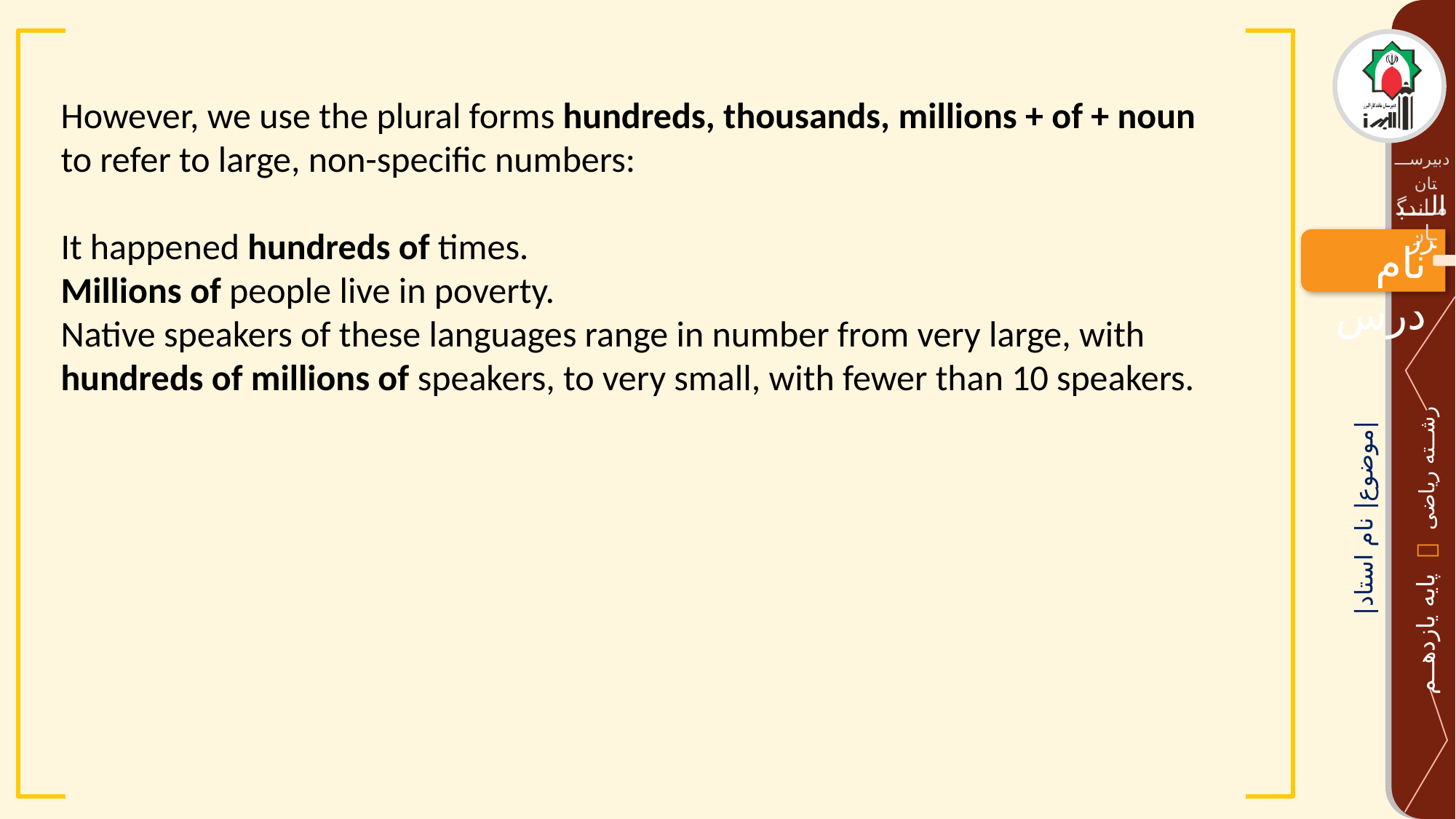

However, we use the plural forms hundreds, thousands, millions + of + noun to refer to large, non-specific numbers:

It happened hundreds of times.
Millions of people live in poverty.
Native speakers of these languages range in number from very large, with hundreds of millions of speakers, to very small, with fewer than 10 speakers.